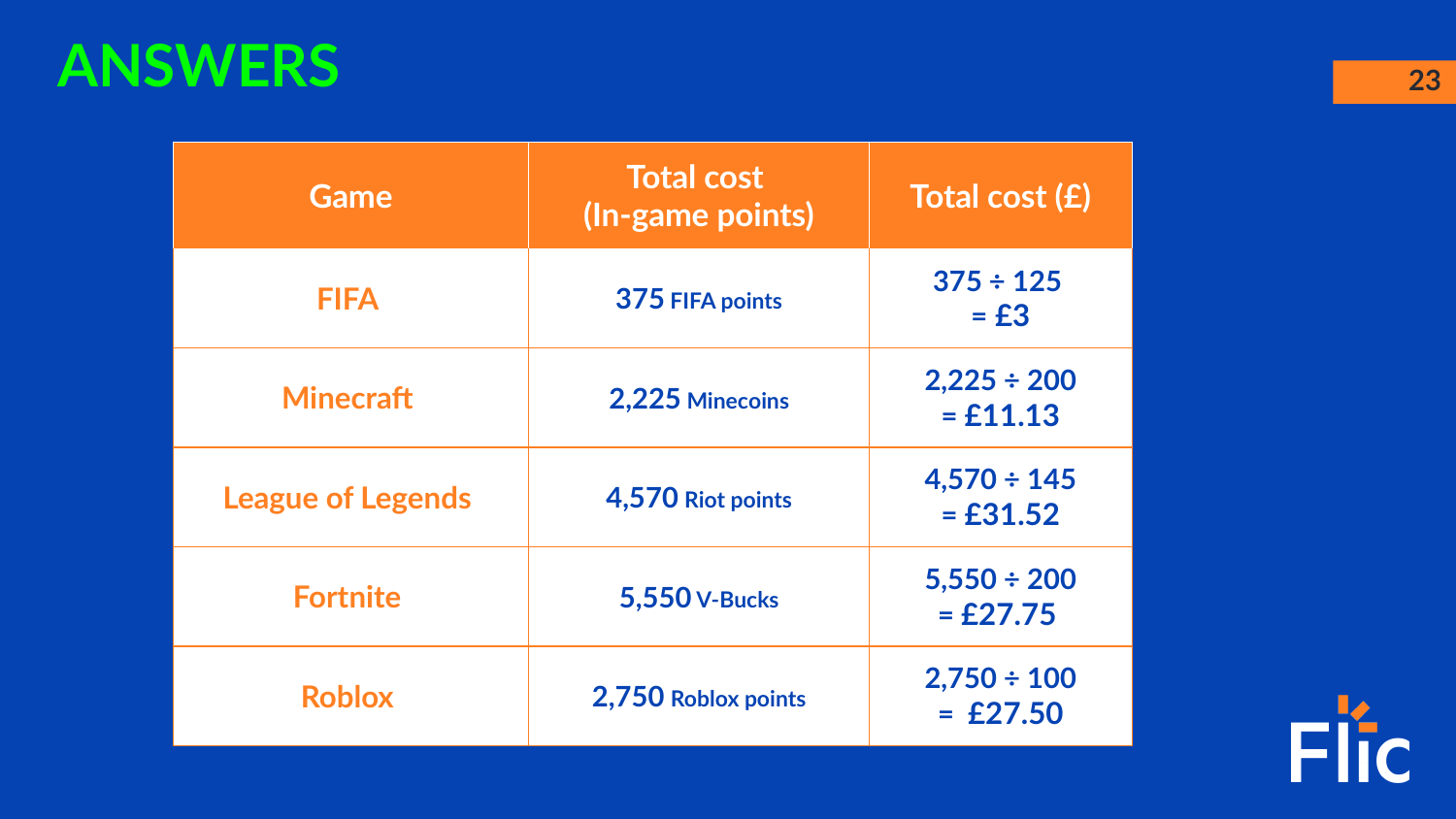

ANSWERS
23
| Game | Total cost (In-game points) | Total cost (£) |
| --- | --- | --- |
| FIFA | 375 FIFA points | 375 ÷ 125 = £3 |
| Minecraft | 2,225 Minecoins | 2,225 ÷ 200 = £11.13 |
| League of Legends | 4,570 Riot points | 4,570 ÷ 145 = £31.52 |
| Fortnite | 5,550 V-Bucks | 5,550 ÷ 200 = £27.75 |
| Roblox | 2,750 Roblox points | 2,750 ÷ 100 = £27.50 |